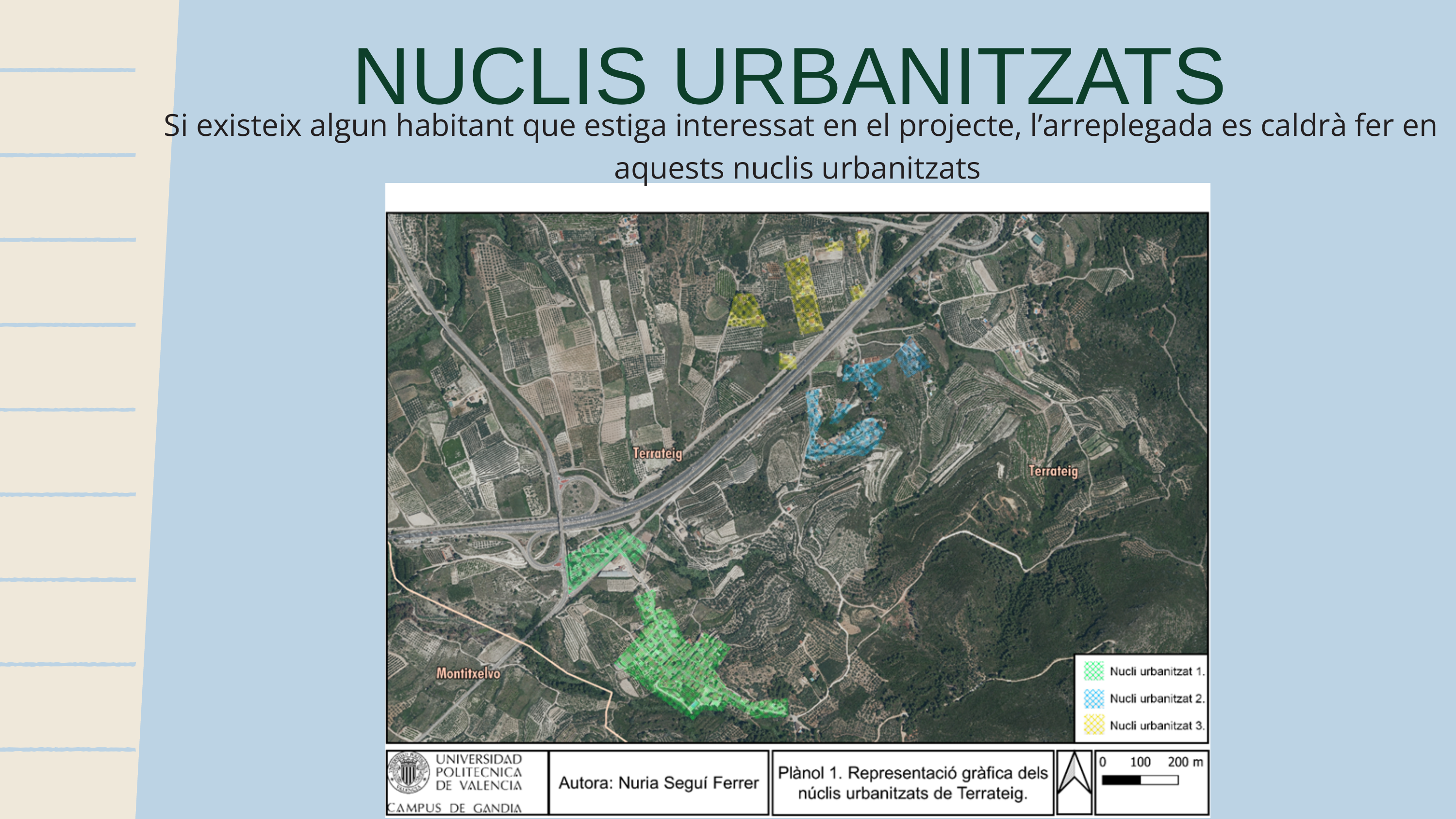

NUCLIS URBANITZATS
 Si existeix algun habitant que estiga interessat en el projecte, l’arreplegada es caldrà fer en aquests nuclis urbanitzats